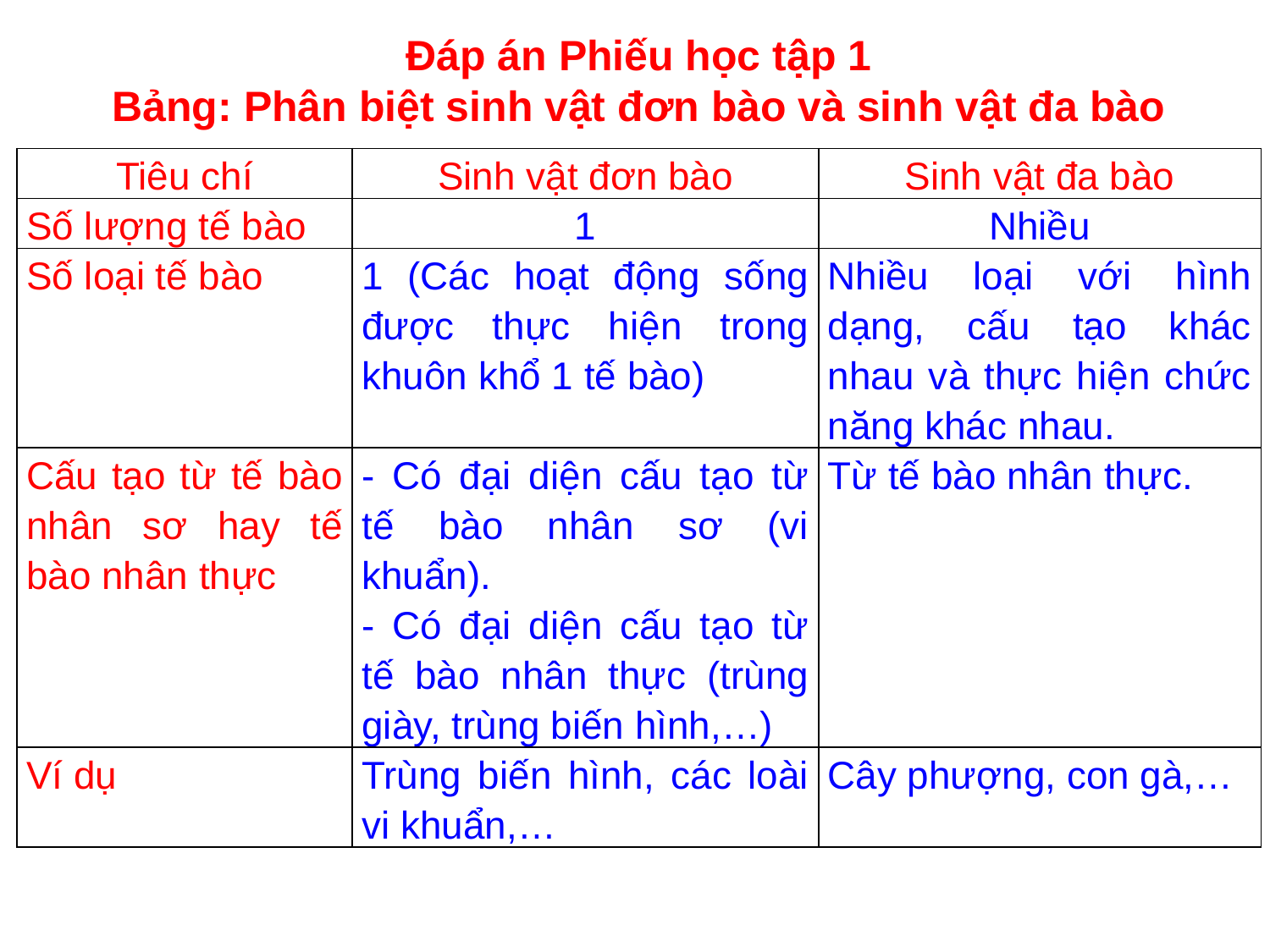

Đáp án Phiếu học tập 1
Bảng: Phân biệt sinh vật đơn bào và sinh vật đa bào
| Tiêu chí | Sinh vật đơn bào | Sinh vật đa bào |
| --- | --- | --- |
| Số lượng tế bào | 1 | Nhiều |
| Số loại tế bào | 1 (Các hoạt động sống được thực hiện trong khuôn khổ 1 tế bào) | Nhiều loại với hình dạng, cấu tạo khác nhau và thực hiện chức năng khác nhau. |
| Cấu tạo từ tế bào nhân sơ hay tế bào nhân thực | - Có đại diện cấu tạo từ tế bào nhân sơ (vi khuẩn). - Có đại diện cấu tạo từ tế bào nhân thực (trùng giày, trùng biến hình,…) | Từ tế bào nhân thực. |
| Ví dụ | Trùng biến hình, các loài vi khuẩn,… | Cây phượng, con gà,… |